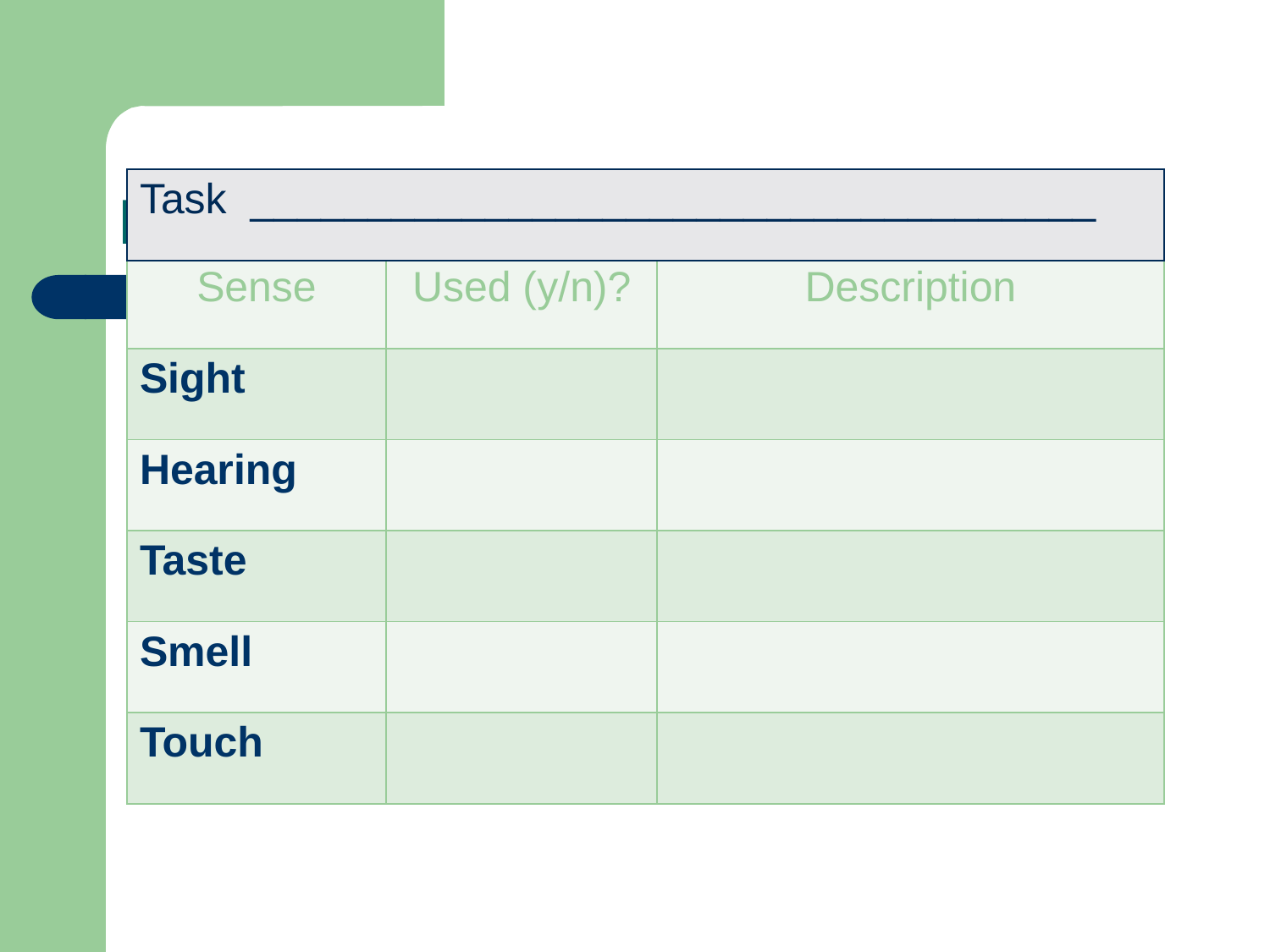

# People in Design
| Task \_\_\_\_\_\_\_\_\_\_\_\_\_\_\_\_\_\_\_\_\_\_\_\_\_\_\_\_\_\_\_\_\_\_\_\_ |
| --- |
| Sense | Used (y/n)? | Description |
| --- | --- | --- |
| Sight |  |  |
| Hearing |  |  |
| Taste |  |  |
| Smell |  |  |
| Touch |  |  |